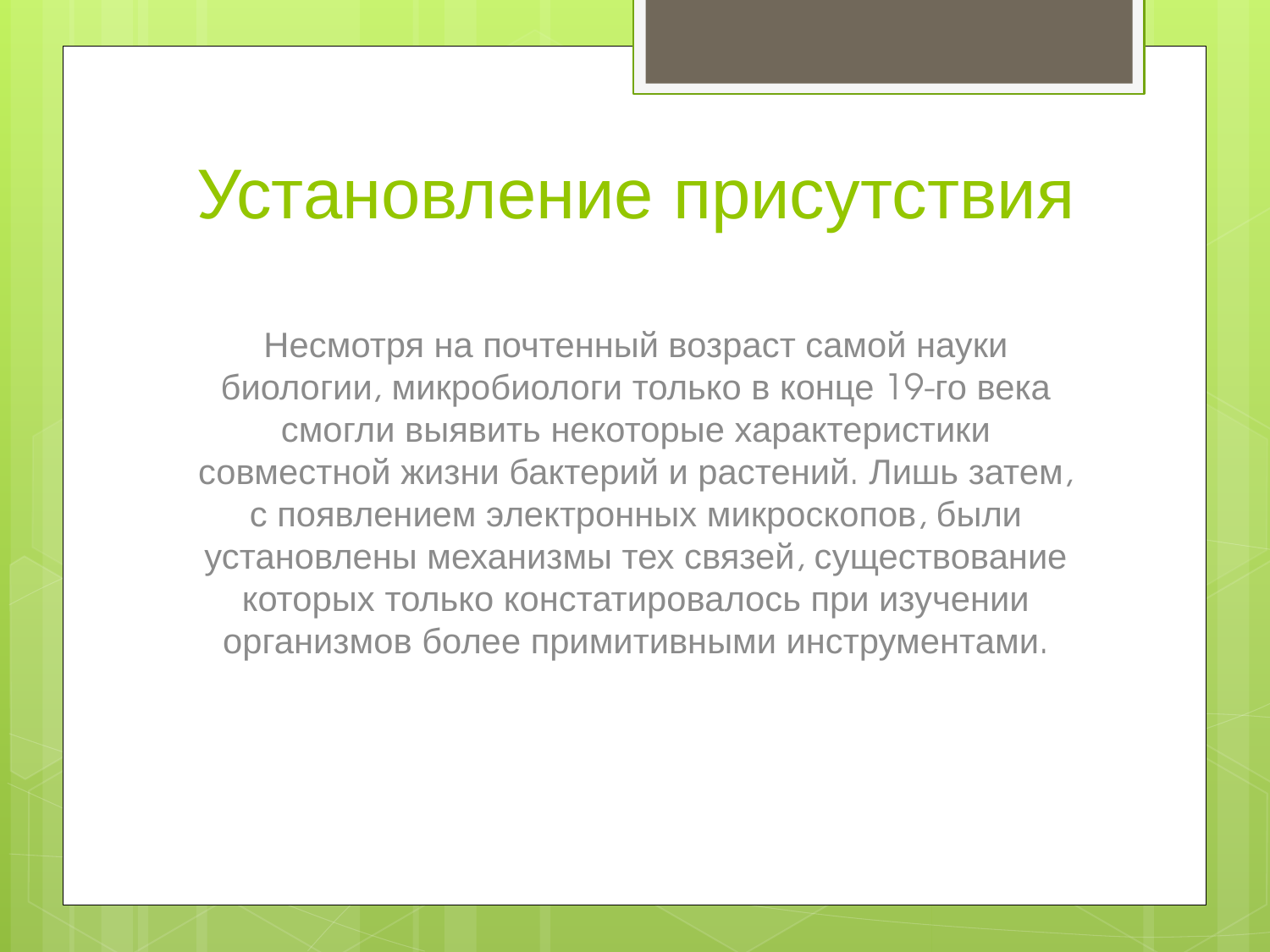

# Установление присутствия
Несмотря на почтенный возраст самой науки биологии, микробиологи только в конце 19-го века смогли выявить некоторые характеристики совместной жизни бактерий и растений. Лишь затем, с появлением электронных микроскопов, были установлены механизмы тех связей, существование которых только констатировалось при изучении организмов более примитивными инструментами.